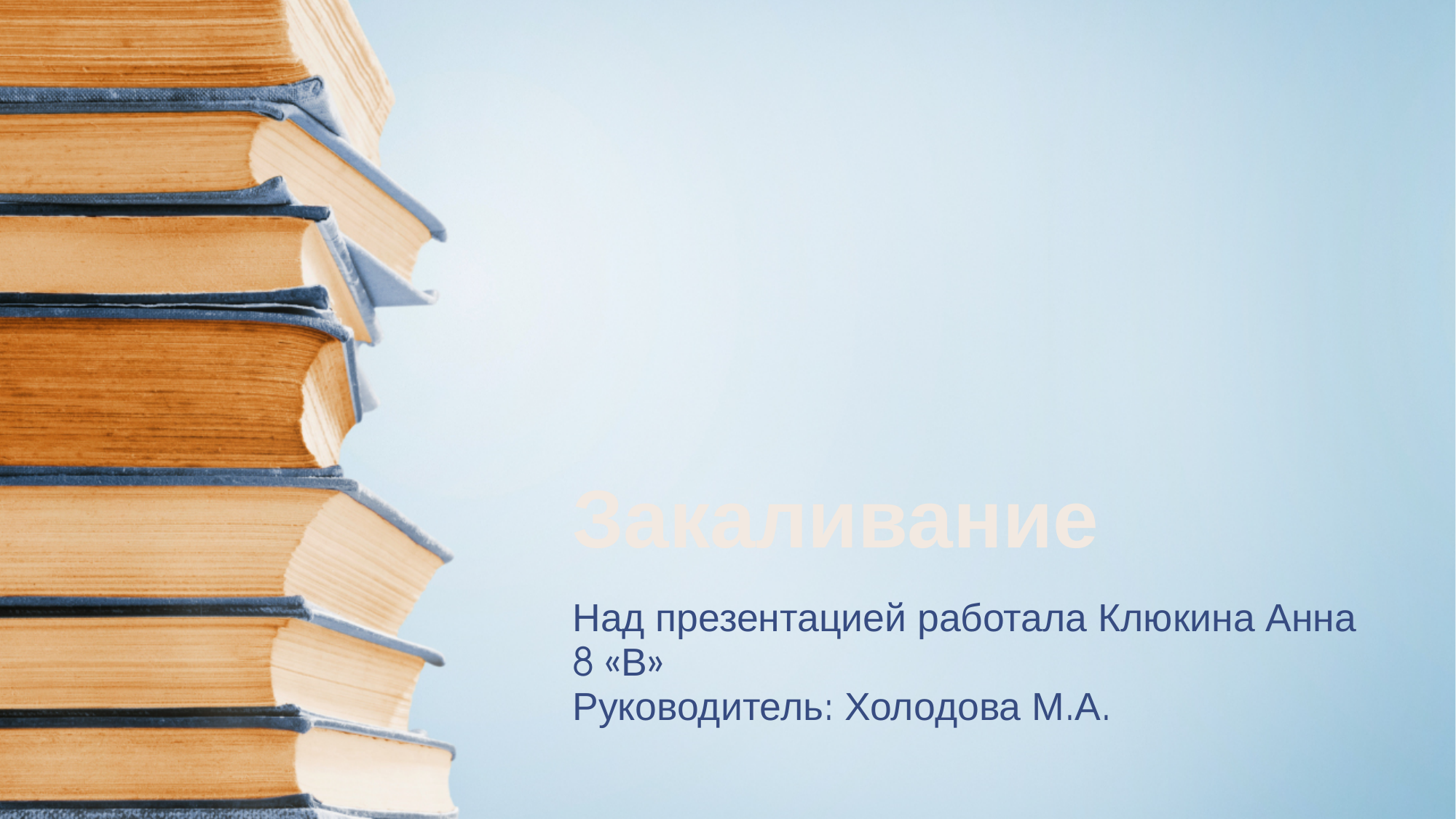

# Закаливание
Над презентацией работала Клюкина Анна 8 «В»
Руководитель: Холодова М.А.